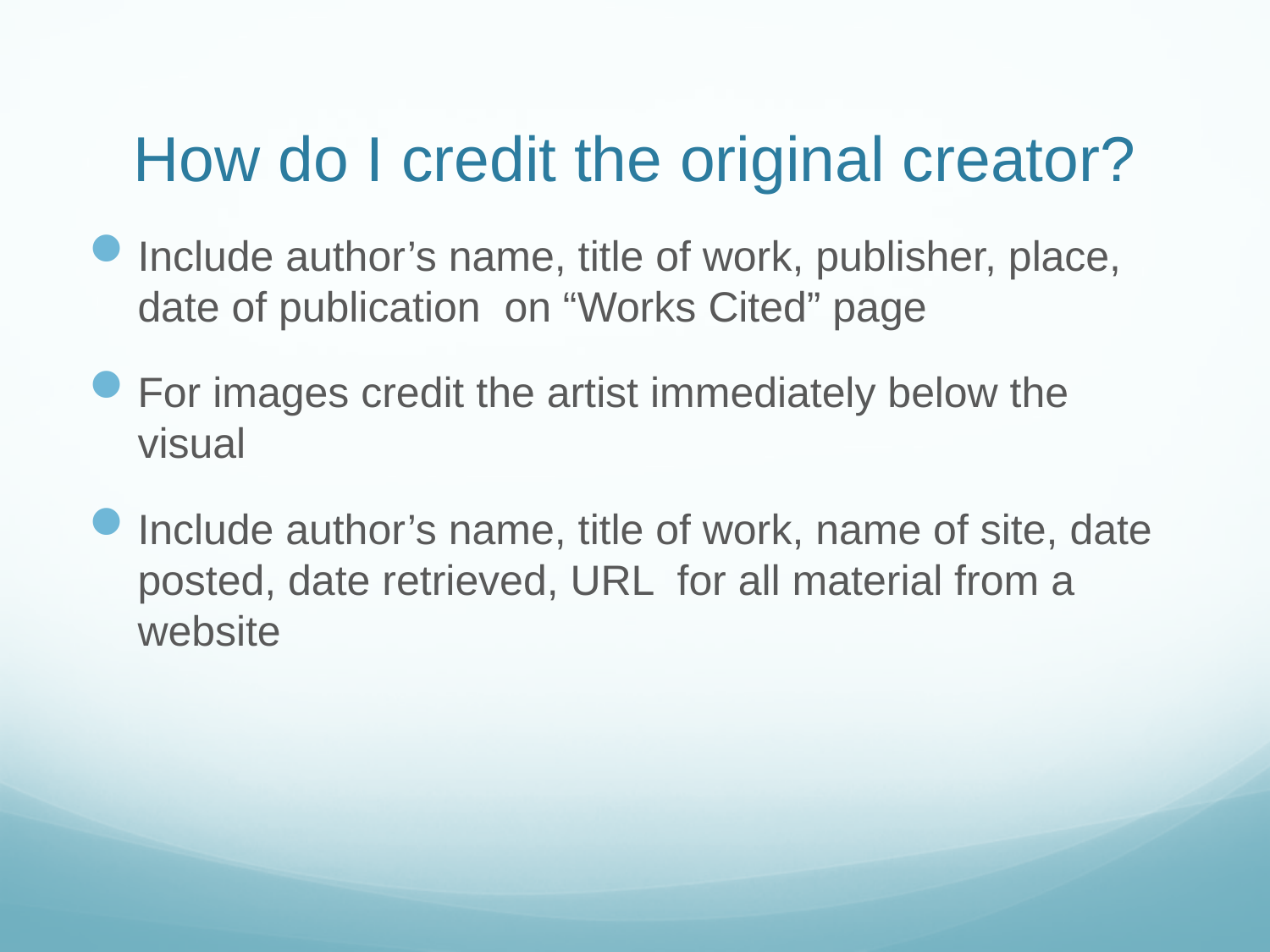

# How do I credit the original creator?
Include author’s name, title of work, publisher, place, date of publication  on “Works Cited” page
For images credit the artist immediately below the visual
Include author’s name, title of work, name of site, date posted, date retrieved, URL  for all material from a website